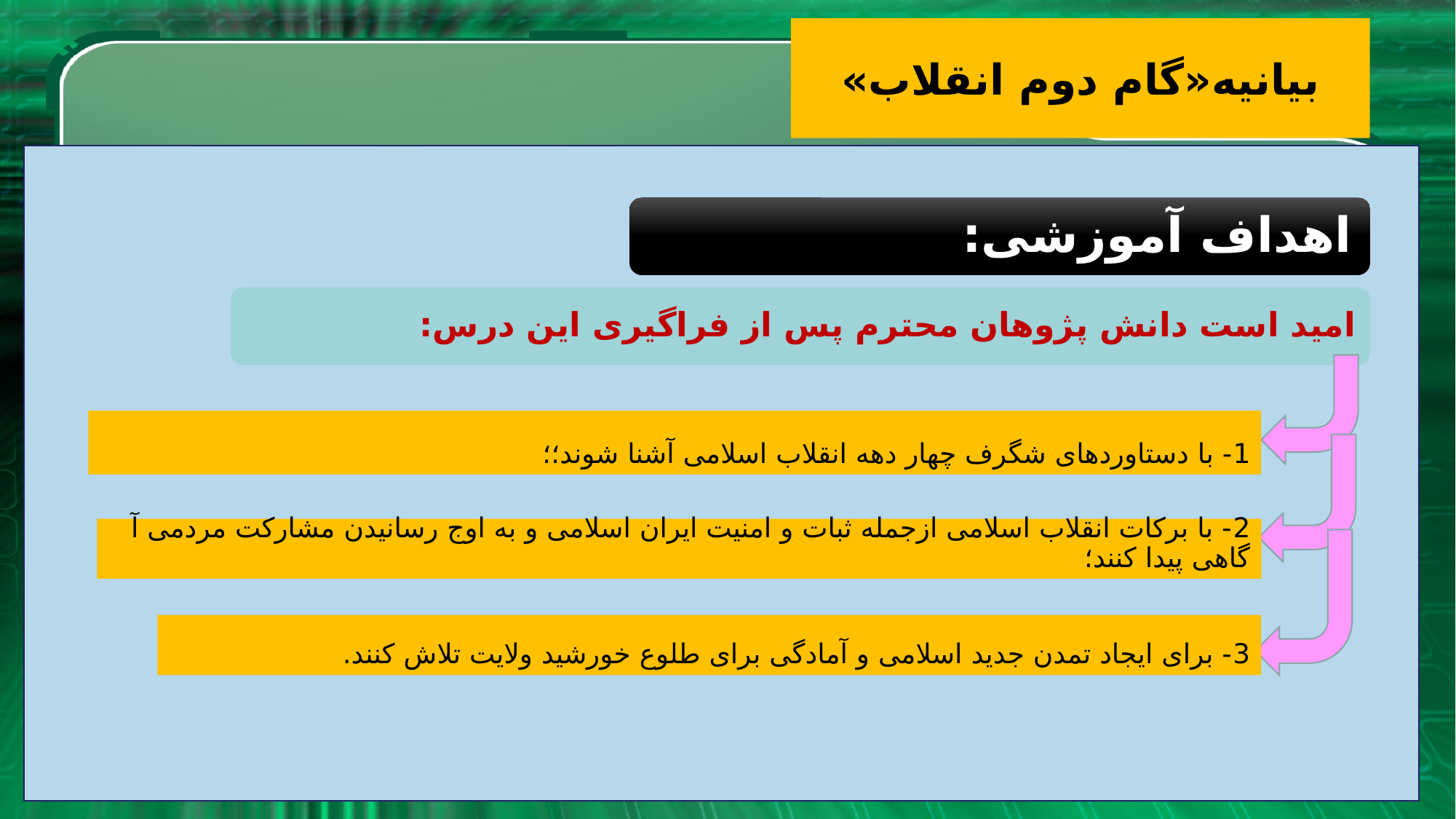

# بیانیه«گام دوم انقلاب»

اهداف آموزشی:
امید است دانش پژوهان محترم پس از فراگیری این درس:

1- با دستاوردهای شگرف چهار دهه انقلاب اسلامی آشنا شوند؛؛

2- با برکات انقلاب اسلامی ازجمله ثبات و امنیت ایران اسلامی و به اوج رسانیدن مشارکت مردمی آ گاهی پیدا کنند؛

3- برای ایجاد تمدن جدید اسلامی و آمادگی برای طلوع خورشید ولایت تلاش کنند.